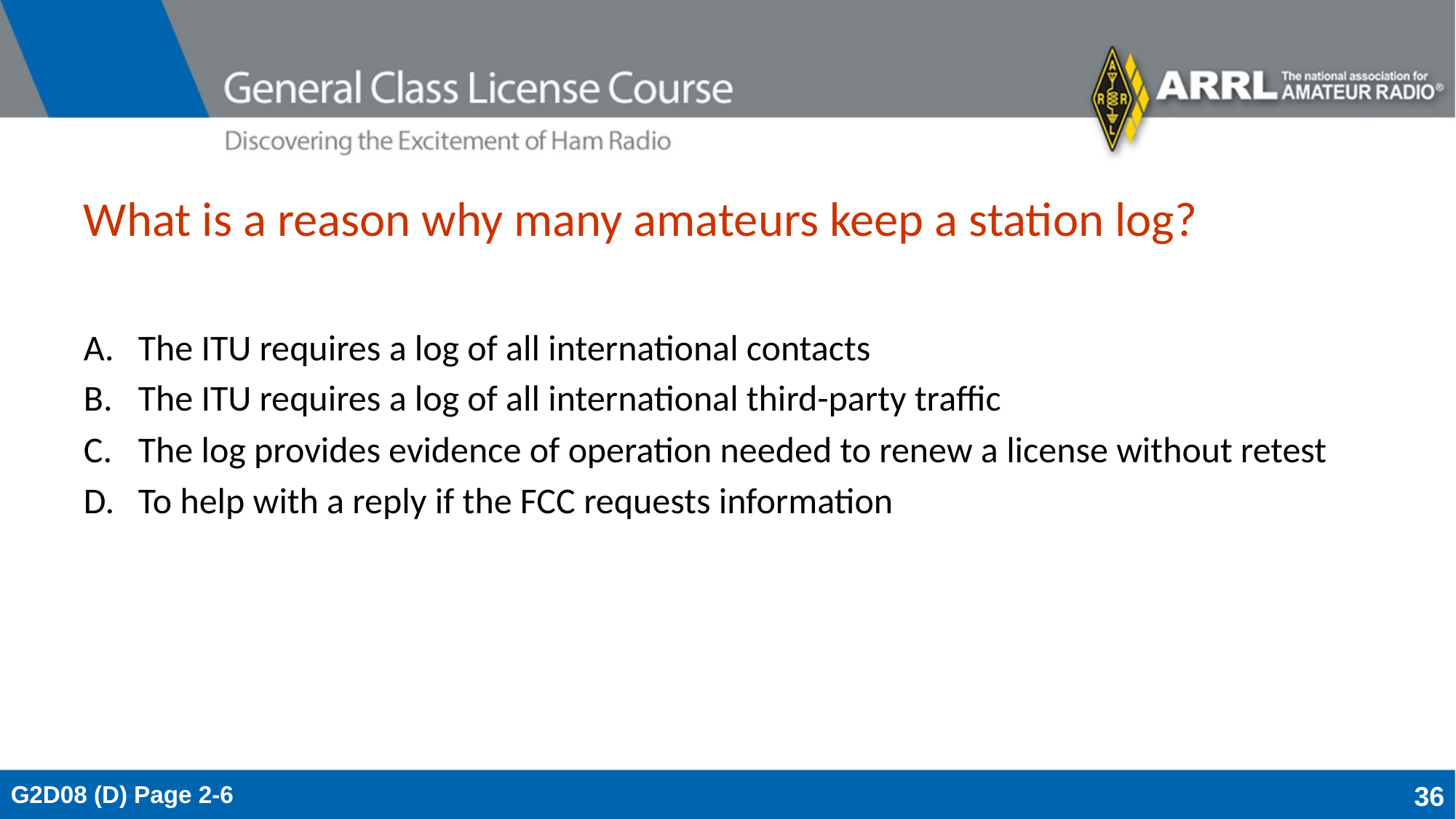

# What is a reason why many amateurs keep a station log?
The ITU requires a log of all international contacts
The ITU requires a log of all international third-party traffic
The log provides evidence of operation needed to renew a license without retest
To help with a reply if the FCC requests information
G2D08 (D) Page 2-6
36